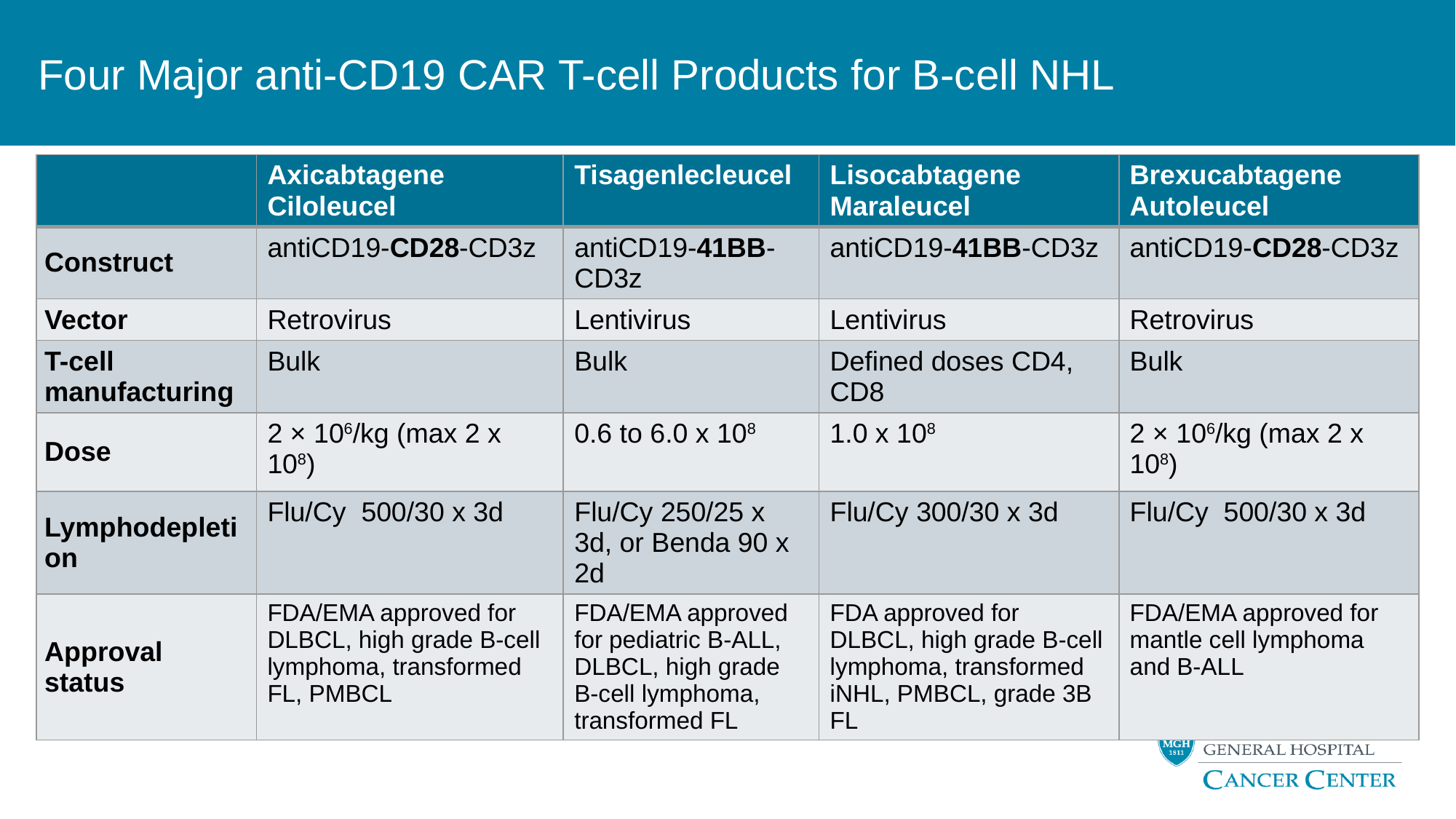

# Four Major anti-CD19 CAR T-cell Products for B-cell NHL
|  | Axicabtagene Ciloleucel | Tisagenlecleucel | Lisocabtagene Maraleucel | Brexucabtagene Autoleucel |
| --- | --- | --- | --- | --- |
| Construct | antiCD19-CD28-CD3z | antiCD19-41BB-CD3z | antiCD19-41BB-CD3z | antiCD19-CD28-CD3z |
| Vector | Retrovirus | Lentivirus | Lentivirus | Retrovirus |
| T-cell manufacturing | Bulk | Bulk | Defined doses CD4, CD8 | Bulk |
| Dose | 2 × 106/kg (max 2 x 108) | 0.6 to 6.0 x 108 | 1.0 x 108 | 2 × 106/kg (max 2 x 108) |
| Lymphodepletion | Flu/Cy 500/30 x 3d | Flu/Cy 250/25 x 3d, or Benda 90 x 2d | Flu/Cy 300/30 x 3d | Flu/Cy 500/30 x 3d |
| Approval status | FDA/EMA approved for DLBCL, high grade B-cell lymphoma, transformed FL, PMBCL | FDA/EMA approved for pediatric B-ALL, DLBCL, high grade B-cell lymphoma, transformed FL | FDA approved for DLBCL, high grade B-cell lymphoma, transformed iNHL, PMBCL, grade 3B FL | FDA/EMA approved for mantle cell lymphoma and B-ALL |